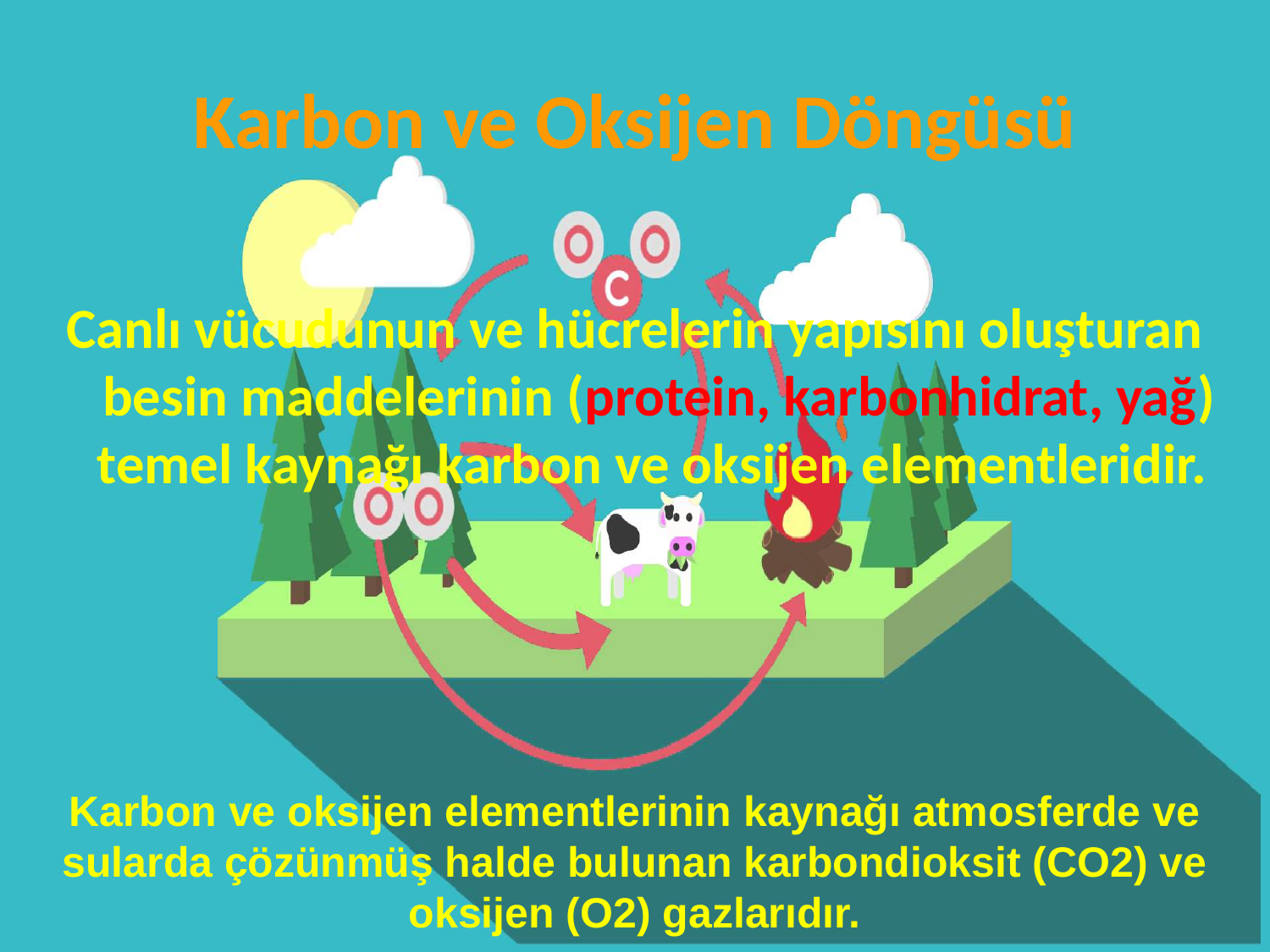

# Karbon ve Oksijen Döngüsü
Canlı vücudunun ve hücrelerin yapısını oluşturan besin maddelerinin (protein, karbonhidrat, yağ) temel kaynağı karbon ve oksijen elementleridir.
Karbon ve oksijen elementlerinin kaynağı atmosferde ve sularda çözünmüş halde bulunan karbondioksit (CO2) ve oksijen (O2) gazlarıdır.